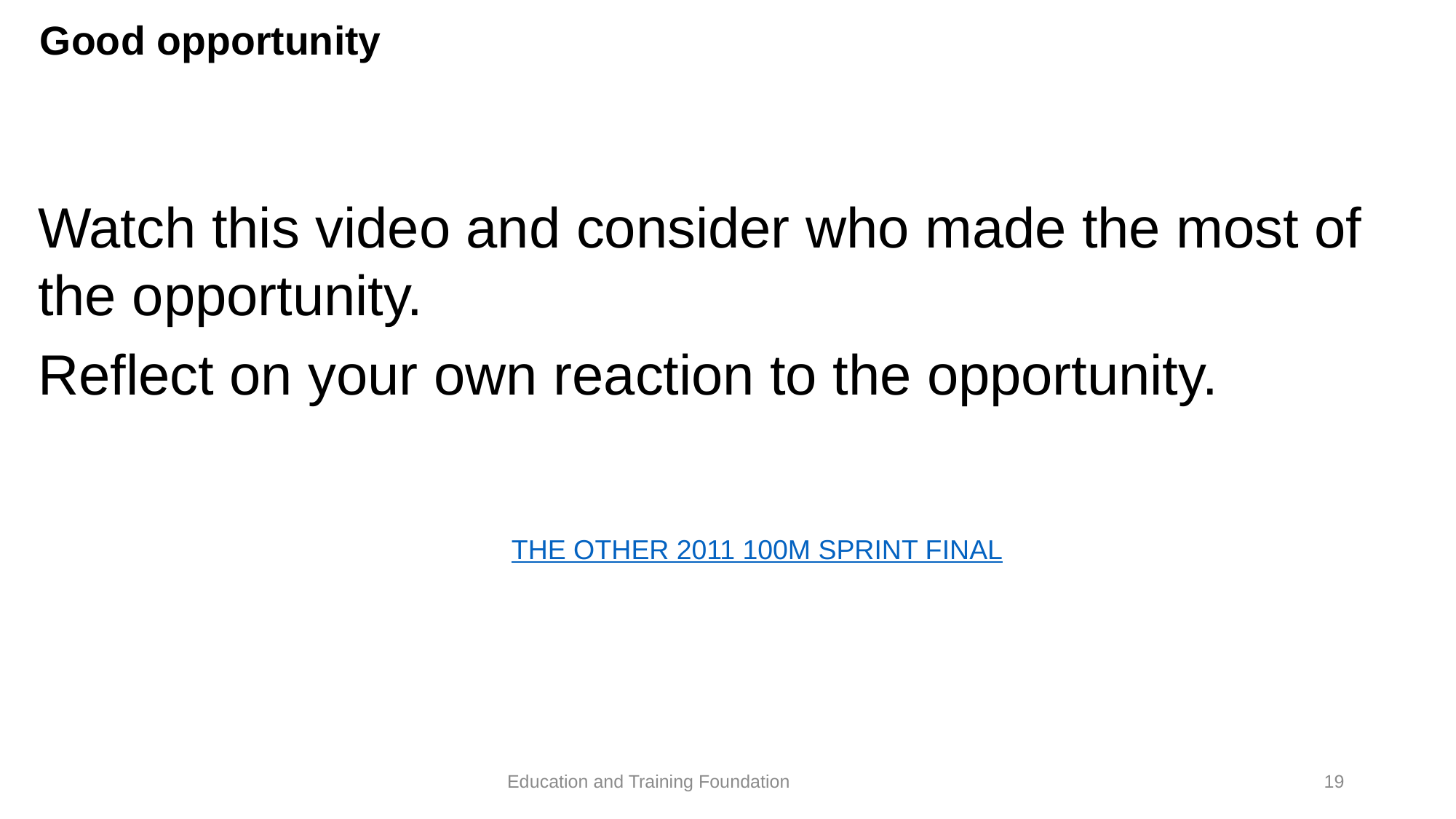

Good opportunity
Watch this video and consider who made the most of the opportunity.
Reflect on your own reaction to the opportunity.

THE OTHER 2011 100M SPRINT FINAL
19
Education and Training Foundation